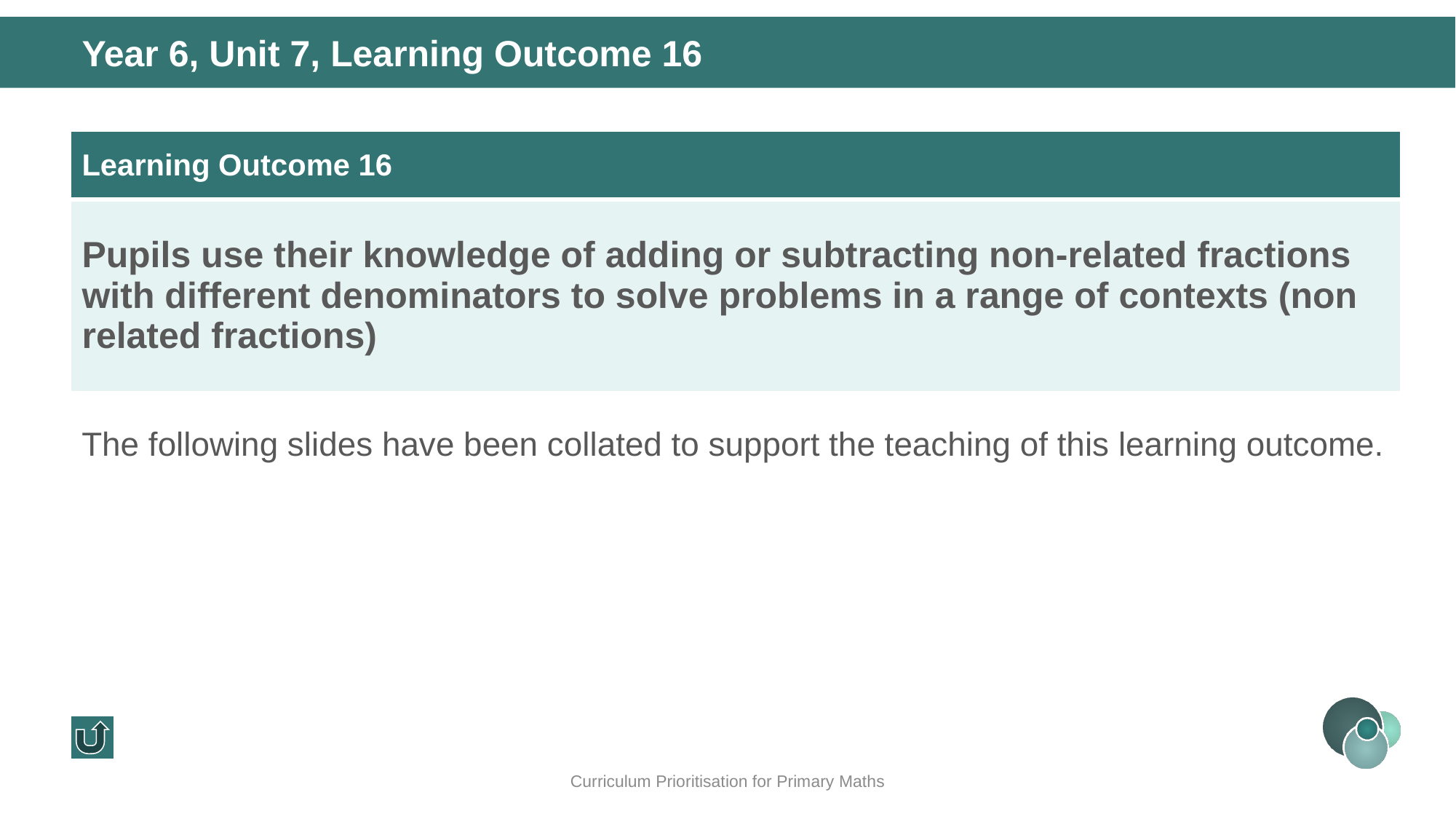

Year 6, Unit 7, Learning Outcome 16
| Learning Outcome 16 |
| --- |
| Pupils use their knowledge of adding or subtracting non-related fractions with different denominators to solve problems in a range of contexts (non related fractions) |
The following slides have been collated to support the teaching of this learning outcome.

Curriculum Prioritisation for Primary Maths